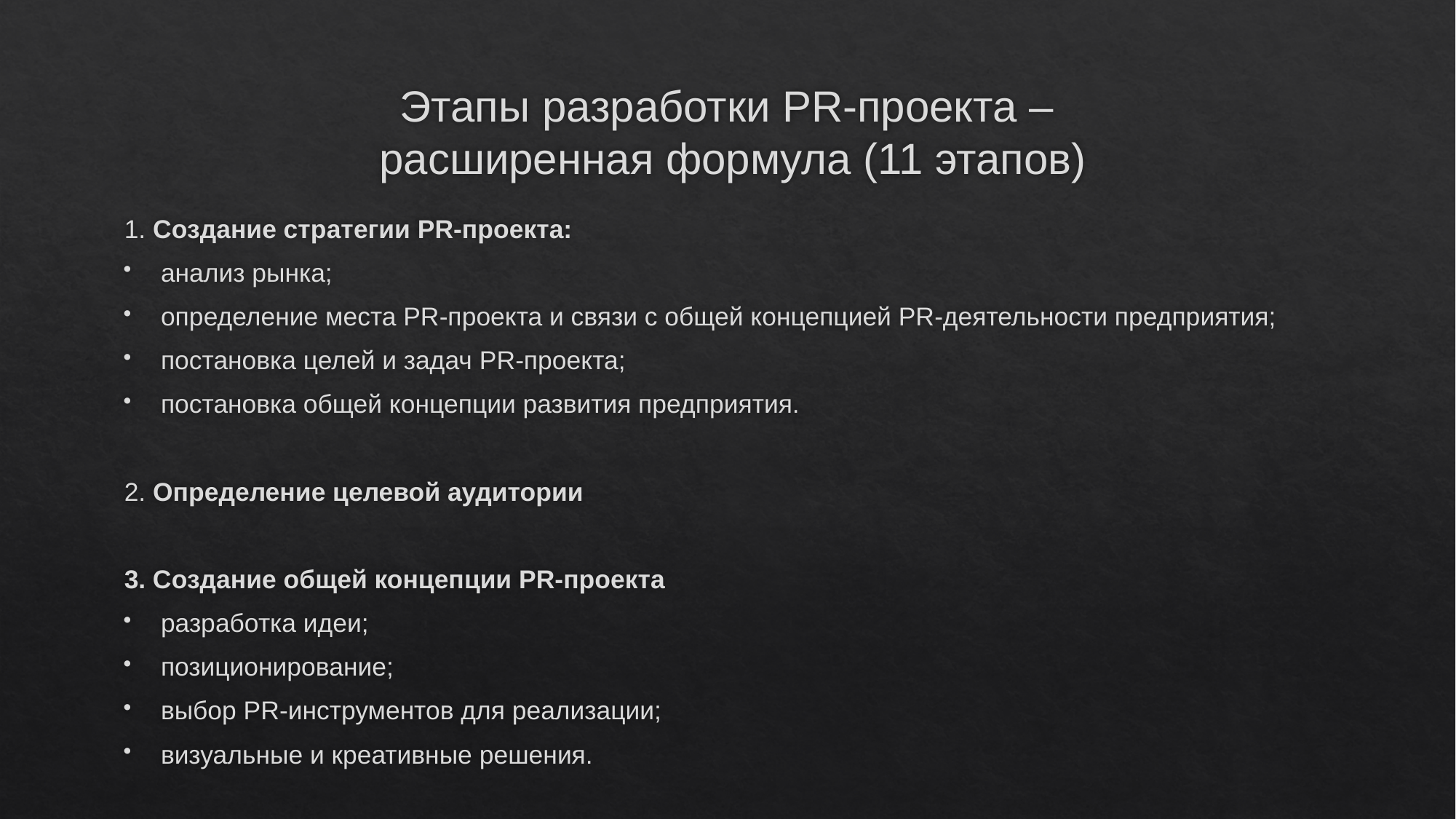

# Этапы разработки PR-проекта – расширенная формула (11 этапов)
1. Создание стратегии PR-проекта:
анализ рынка;
определение места PR-проекта и связи с общей концепцией PR-деятельности предприятия;
постановка целей и задач PR-проекта;
постановка общей концепции развития предприятия.

2. Определение целевой аудитории

3. Создание общей концепции PR-проекта
разработка идеи;
позиционирование;
выбор PR-инструментов для реализации;
визуальные и креативные решения.